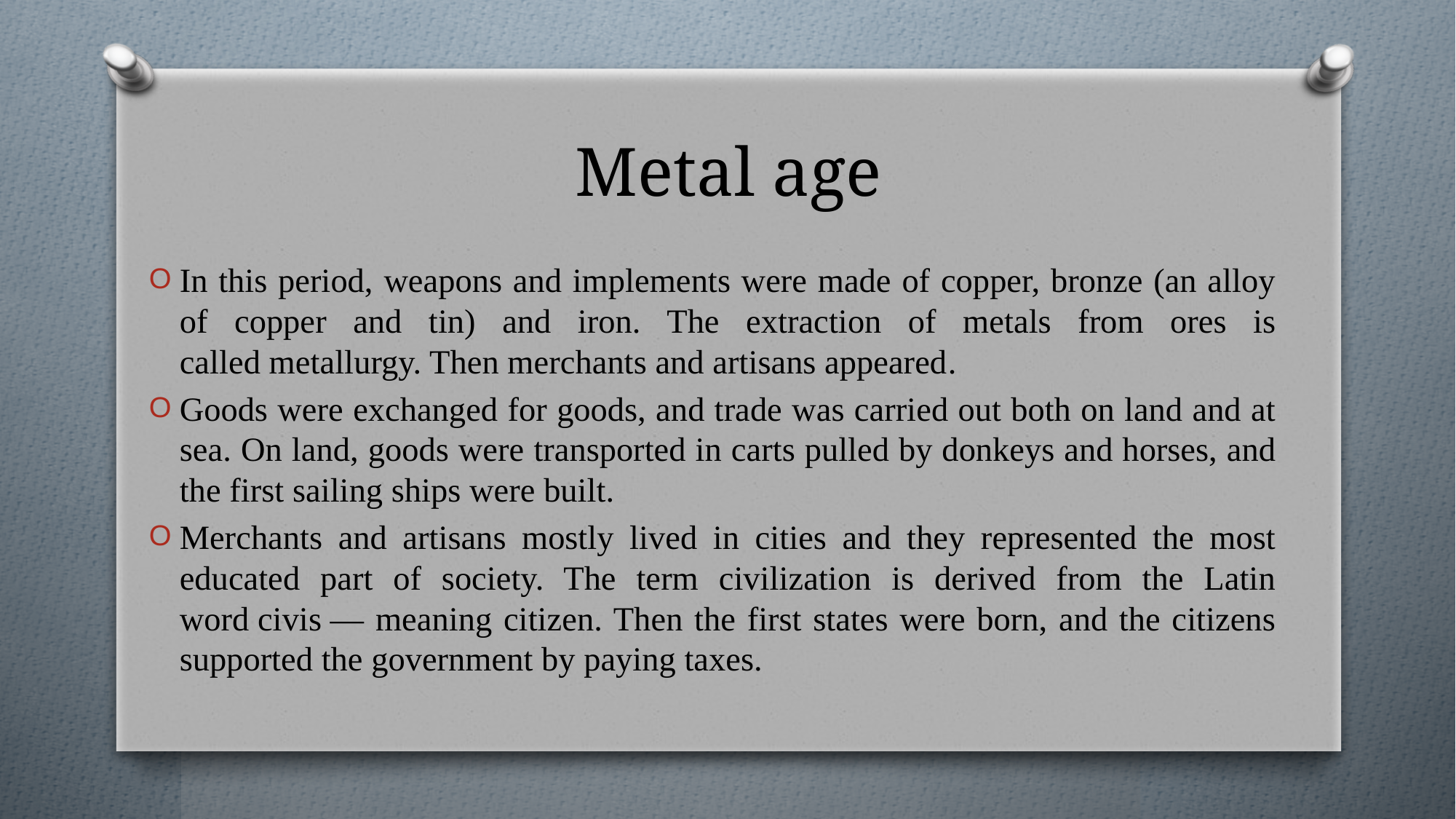

# Metal age
In this period, weapons and implements were made of copper, bronze (an alloy of copper and tin) and iron. The extraction of metals from ores is called metallurgy. Then merchants and artisans appeared.
Goods were exchanged for goods, and trade was carried out both on land and at sea. On land, goods were transported in carts pulled by donkeys and horses, and the first sailing ships were built.
Merchants and artisans mostly lived in cities and they represented the most educated part of society. The term civilization is derived from the Latin word civis — meaning citizen. Then the first states were born, and the citizens supported the government by paying taxes.